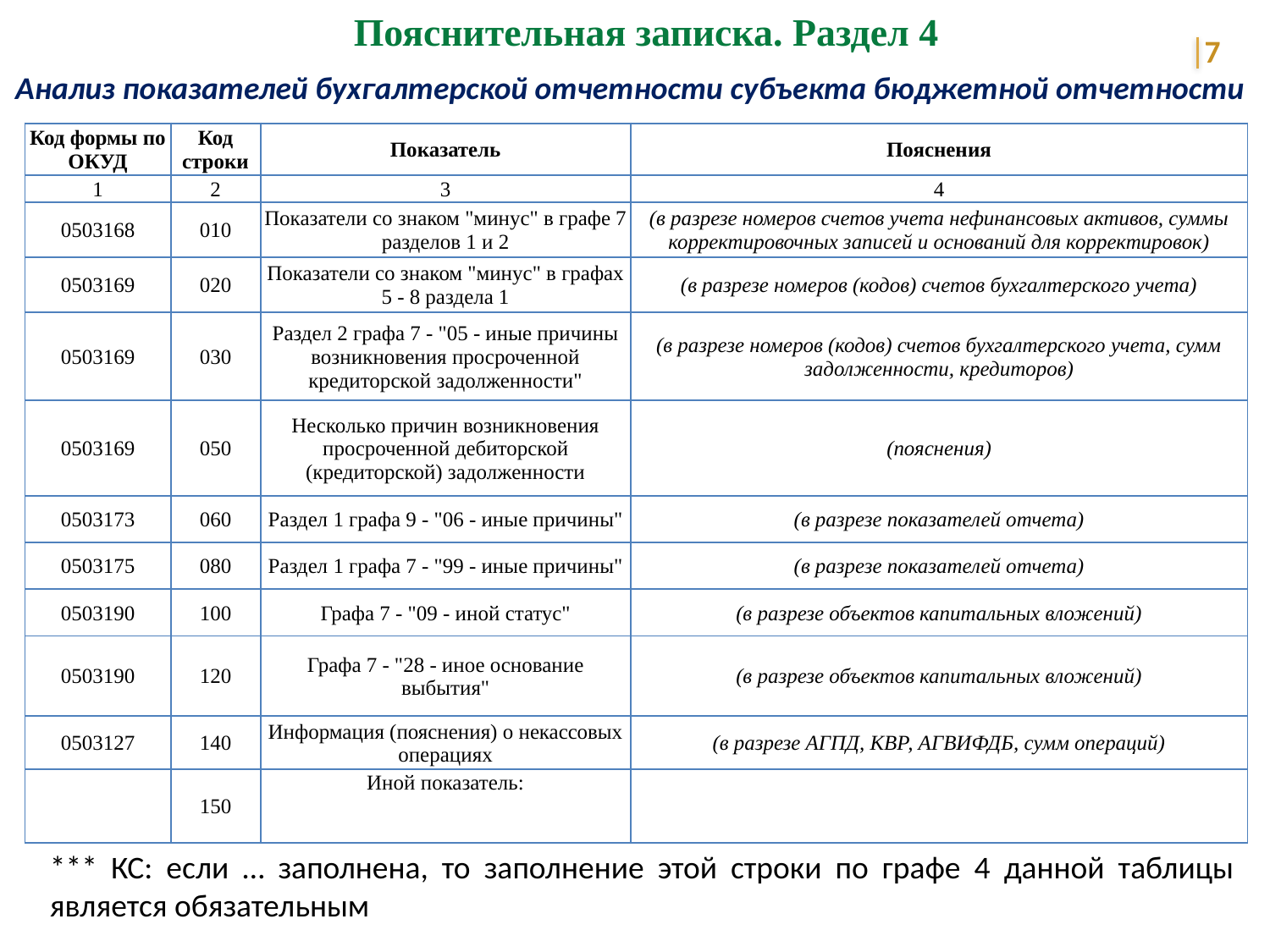

Пояснительная записка. Раздел 4
7
Анализ показателей бухгалтерской отчетности субъекта бюджетной отчетности
| Код формы по ОКУД | Код строки | Показатель | Пояснения |
| --- | --- | --- | --- |
| 1 | 2 | 3 | 4 |
| 0503168 | 010 | Показатели со знаком "минус" в графе 7 разделов 1 и 2 | (в разрезе номеров счетов учета нефинансовых активов, суммы корректировочных записей и оснований для корректировок) |
| 0503169 | 020 | Показатели со знаком "минус" в графах 5 - 8 раздела 1 | (в разрезе номеров (кодов) счетов бухгалтерского учета) |
| 0503169 | 030 | Раздел 2 графа 7 - "05 - иные причины возникновения просроченной кредиторской задолженности" | (в разрезе номеров (кодов) счетов бухгалтерского учета, сумм задолженности, кредиторов) |
| 0503169 | 050 | Несколько причин возникновения просроченной дебиторской (кредиторской) задолженности | (пояснения) |
| 0503173 | 060 | Раздел 1 графа 9 - "06 - иные причины" | (в разрезе показателей отчета) |
| 0503175 | 080 | Раздел 1 графа 7 - "99 - иные причины" | (в разрезе показателей отчета) |
| 0503190 | 100 | Графа 7 - "09 - иной статус" | (в разрезе объектов капитальных вложений) |
| 0503190 | 120 | Графа 7 - "28 - иное основание выбытия" | (в разрезе объектов капитальных вложений) |
| 0503127 | 140 | Информация (пояснения) о некассовых операциях | (в разрезе АГПД, КВР, АГВИФДБ, сумм операций) |
|  | 150 | Иной показатель: |  |
*** КС: если … заполнена, то заполнение этой строки по графе 4 данной таблицы является обязательным